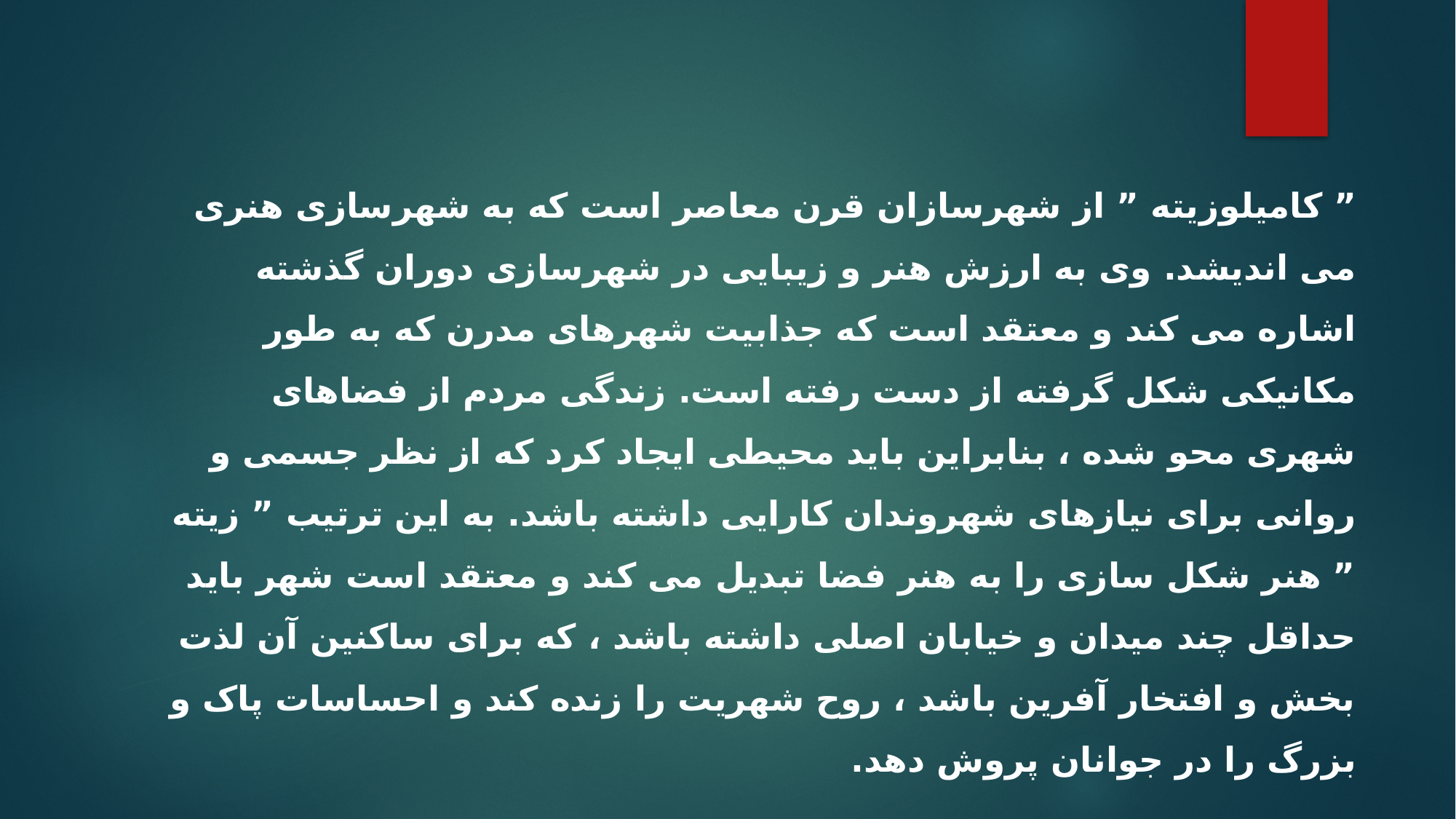

” کامیلوزیته ” از شهرسازان قرن معاصر است که به شهرسازی هنری می اندیشد. وی به ارزش هنر و زیبایی در شهرسازی دوران گذشته اشاره می کند و معتقد است که جذابیت شهرهای مدرن که به طور مکانیکی شکل گرفته از دست رفته است. زندگی مردم از فضاهای شهری محو شده ، بنابراین باید محیطی ایجاد کرد که از نظر جسمی و روانی برای نیازهای شهروندان کارایی داشته باشد. به این ترتیب ” زیته ” هنر شکل سازی را به هنر فضا تبدیل می کند و معتقد است شهر باید حداقل چند میدان و خیابان اصلی داشته باشد ، که برای ساکنین آن لذت بخش و افتخار آفرین باشد ، روح شهریت را زنده کند و احساسات پاک و بزرگ را در جوانان پروش دهد.